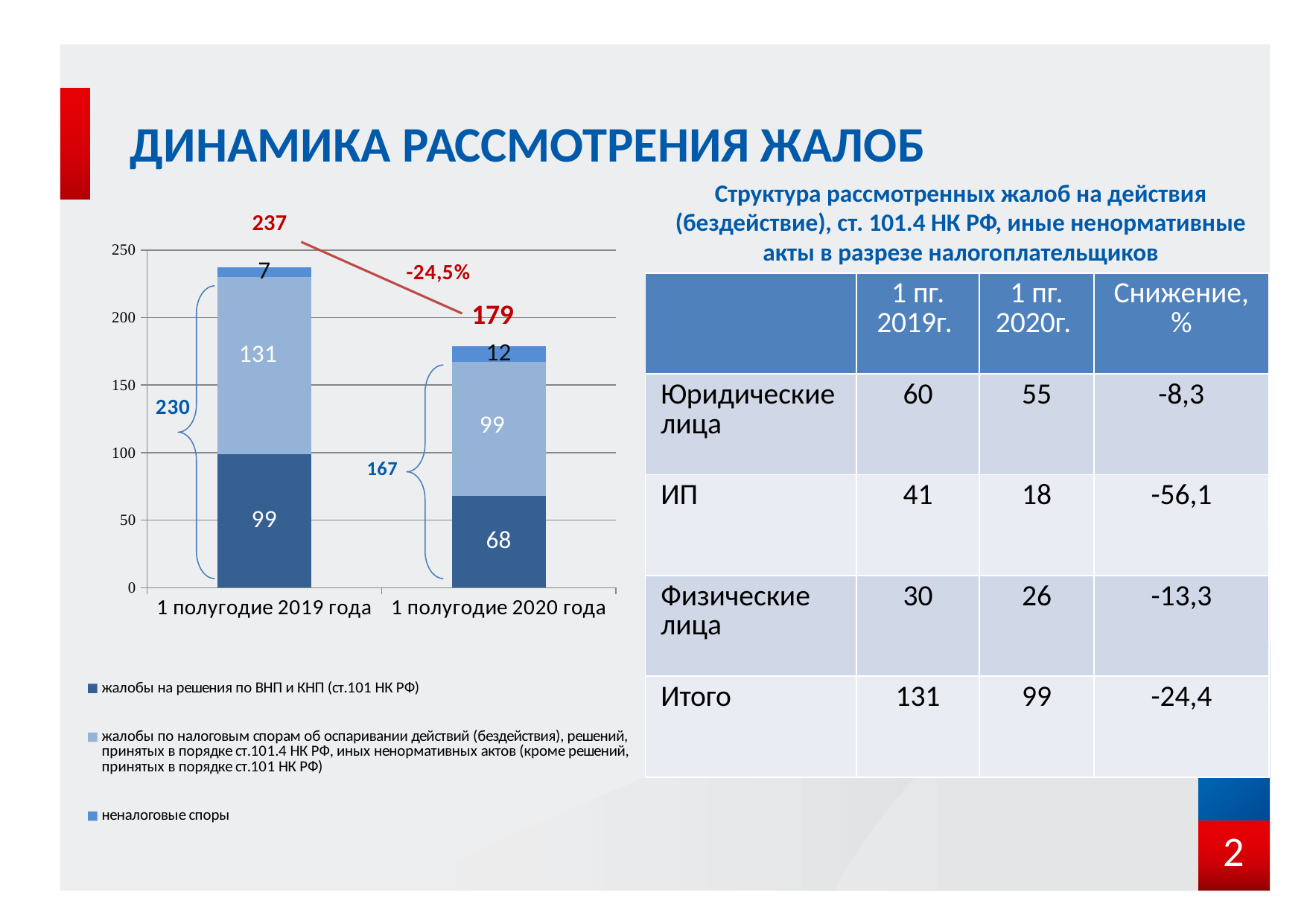

# Динамика рассмотрения жалоб
Структура рассмотренных жалоб на действия (бездействие), ст. 101.4 НК РФ, иные ненормативные акты в разрезе налогоплательщиков

### Chart

| Category | жалобы на решения по ВНП и КНП (ст.101 НК РФ) | жалобы по налоговым спорам об оспаривании действий (бездействия), решений, принятых в порядке ст.101.4 НК РФ, иных ненормативных актов (кроме решений, принятых в порядке ст.101 НК РФ) | неналоговые споры |
|---|---|---|---|
| 1 полугодие 2019 года | 99.0 | 131.0 | 7.0 |
| 1 полугодие 2020 года | 68.0 | 99.0 | 12.0 |
|  | 1 пг. 2019г. | 1 пг. 2020г. | Снижение, % |
| --- | --- | --- | --- |
| Юридические лица | 60 | 55 | -8,3 |
| ИП | 41 | 18 | -56,1 |
| Физические лица | 30 | 26 | -13,3 |
| Итого | 131 | 99 | -24,4 |
2